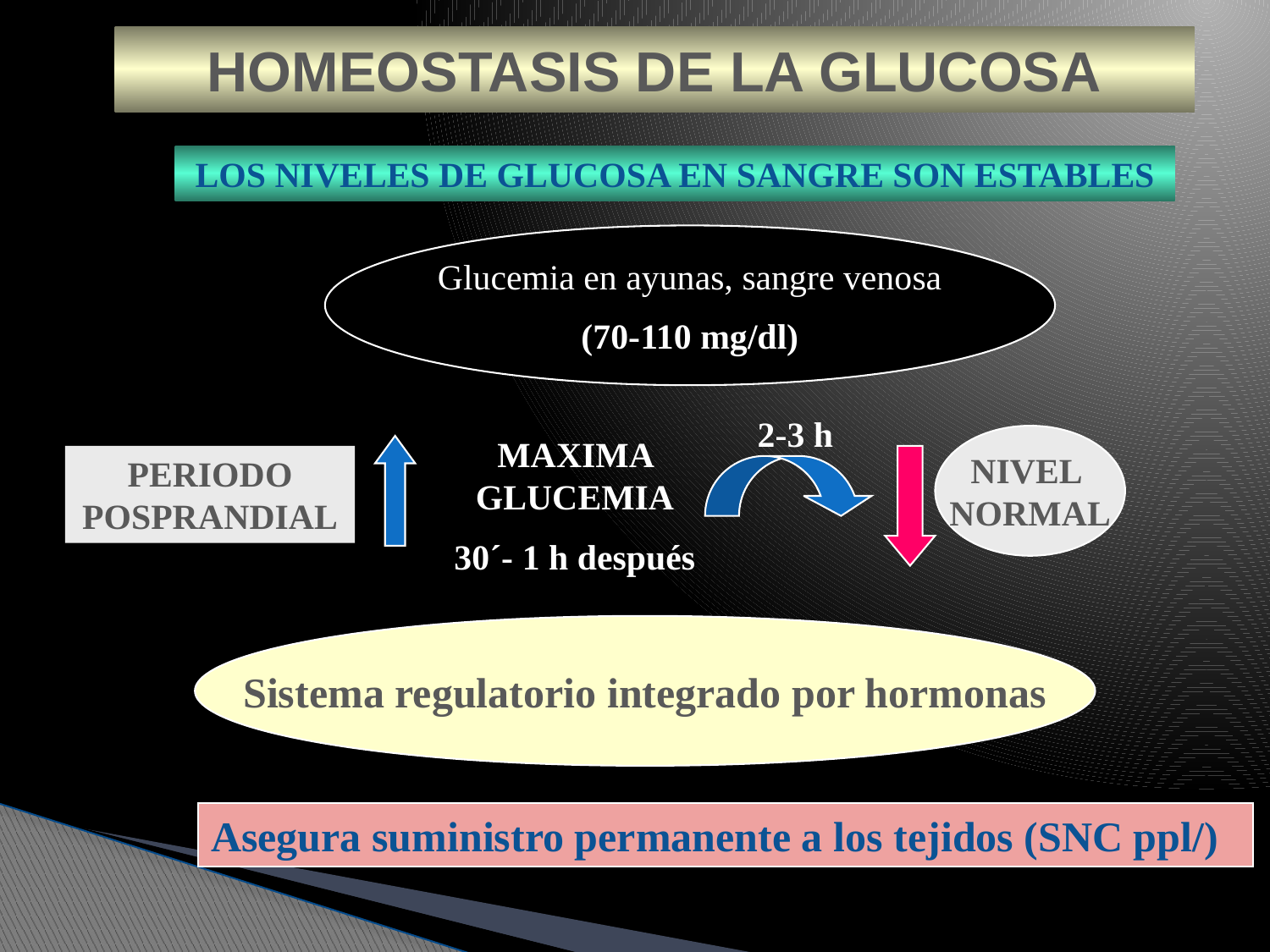

# HOMEOSTASIS DE LA GLUCOSA
LOS NIVELES DE GLUCOSA EN SANGRE SON ESTABLES

Glucemia en ayunas, sangre venosa
(70-110 mg/dl)

2-3 h
MAXIMA GLUCEMIA
30´- 1 h después
NIVEL
NORMAL

PERIODO POSPRANDIAL

Sistema regulatorio integrado por hormonas
Asegura suministro permanente a los tejidos (SNC ppl/)